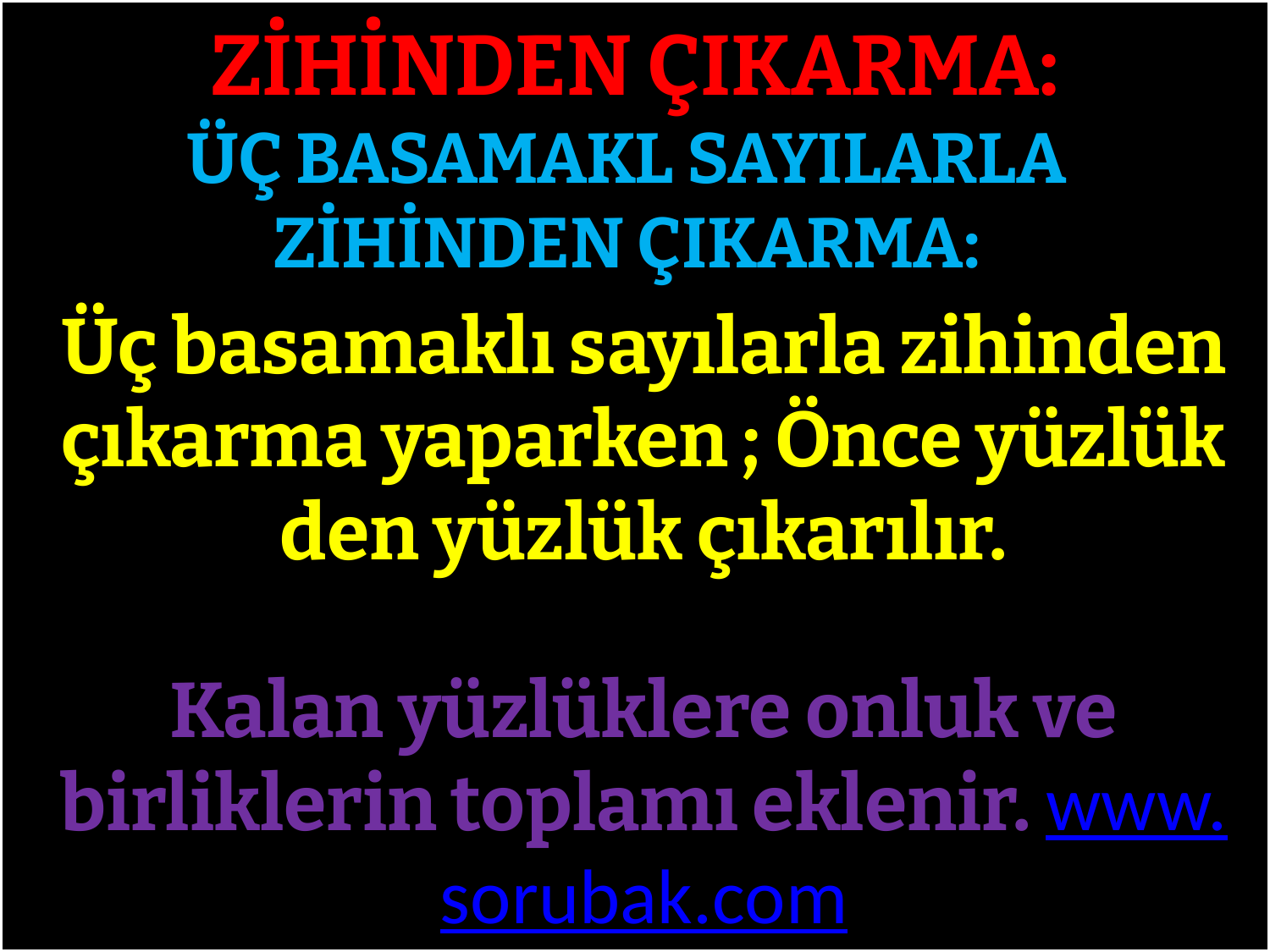

ZİHİNDEN ÇIKARMA:
ÜÇ BASAMAKL SAYILARLA ZİHİNDEN ÇIKARMA:
Üç basamaklı sayılarla zihinden çıkarma yaparken ; Önce yüzlük den yüzlük çıkarılır.
#
Kalan yüzlüklere onluk ve birliklerin toplamı eklenir. www.sorubak.com